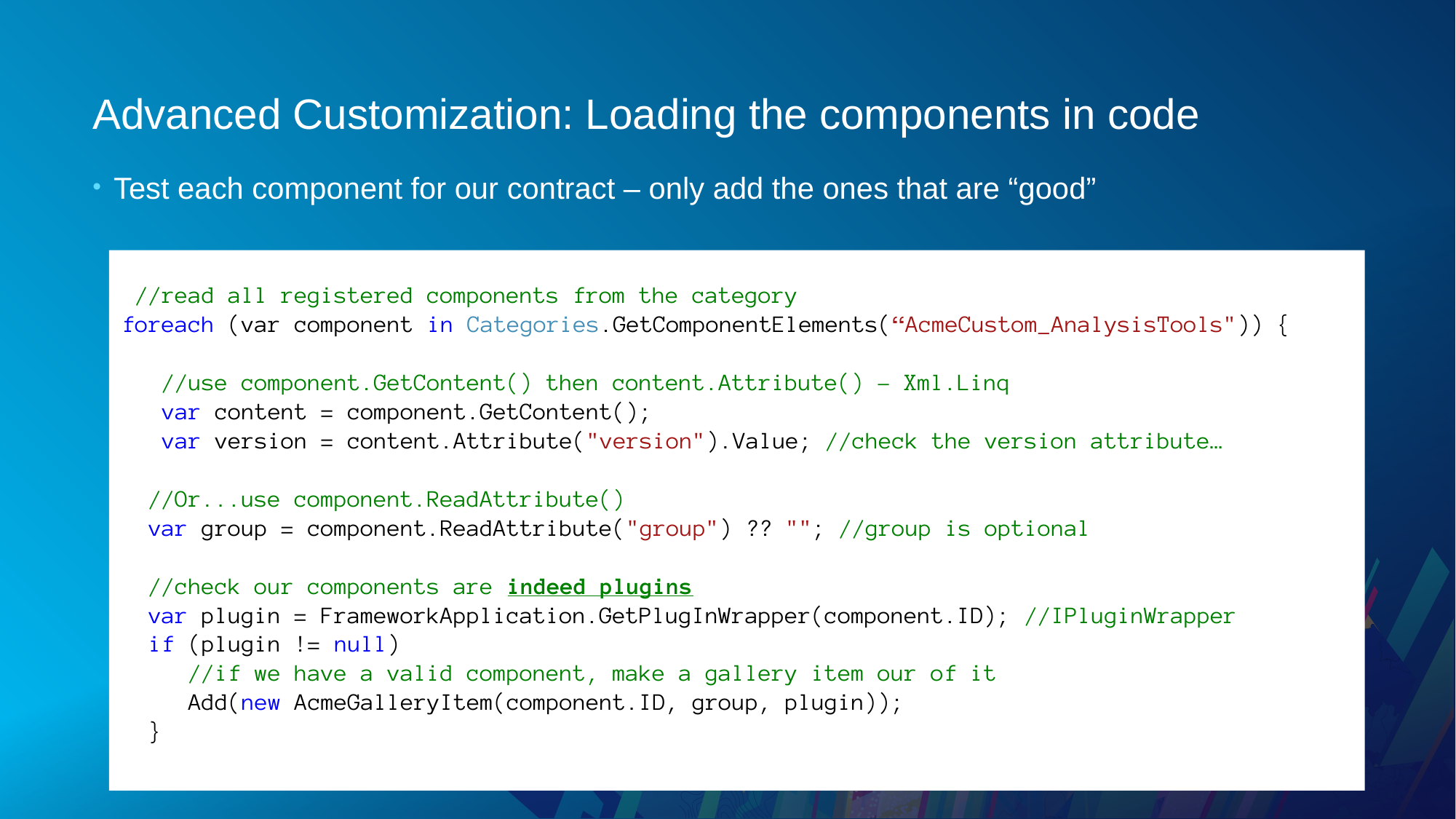

# Advanced Customization: Loading the components in code
Test each component for our contract – only add the ones that are “good”

  //read all registered components from the category
 foreach (var component in Categories.GetComponentElements(“AcmeCustom_AnalysisTools")) {

    //use component.GetContent() then content.Attribute() – Xml.Linq
    var content = component.GetContent();
    var version = content.Attribute("version").Value; //check the version attribute…

   //Or...use component.ReadAttribute()
   var group = component.ReadAttribute("group") ?? ""; //group is optional

   //check our components are indeed plugins
   var plugin = FrameworkApplication.GetPlugInWrapper(component.ID); //IPluginWrapper
   if (plugin != null)
      //if we have a valid component, make a gallery item our of it
      Add(new AcmeGalleryItem(component.ID, group, plugin));
   }